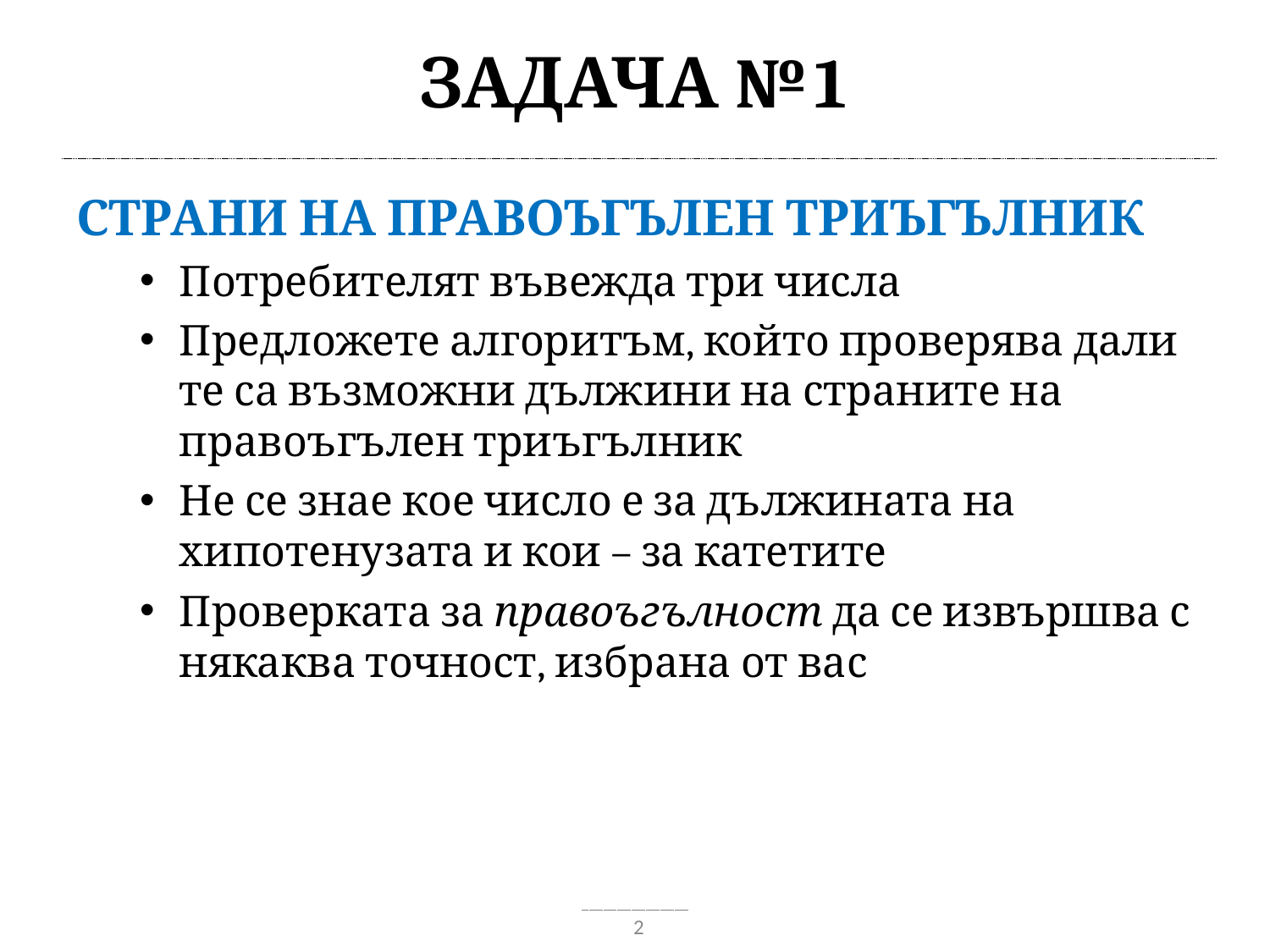

# Задача №1
Страни на правоъгълен триъгълник
Потребителят въвежда три числа
Предложете алгоритъм, който проверява дали те са възможни дължини на страните на правоъгълен триъгълник
Не се знае кое число е за дължината на хипотенузата и кои – за катетите
Проверката за правоъгълност да се извършва с някаква точност, избрана от вас

2